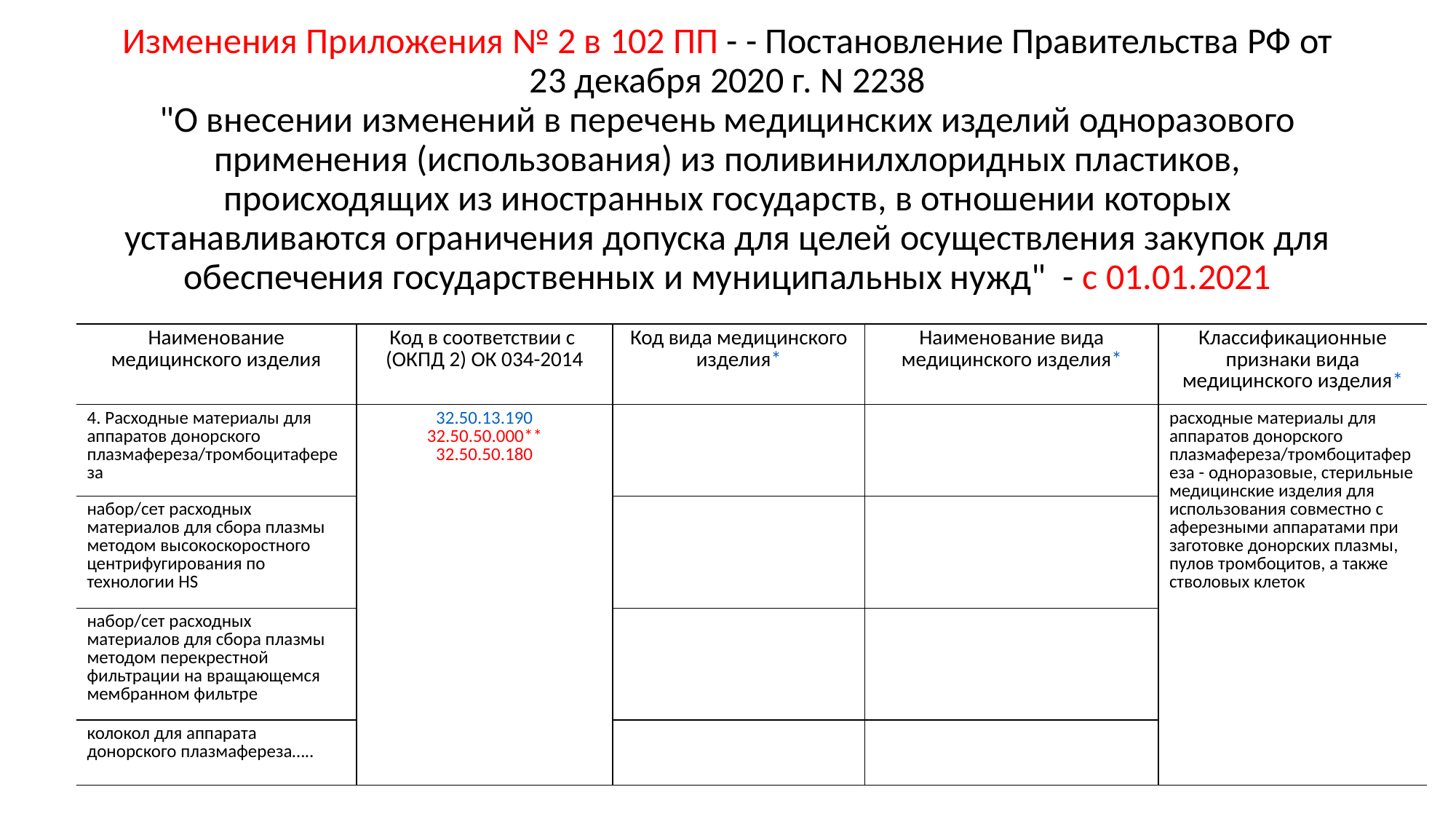

# Изменения Приложения № 2 в 102 ПП - - Постановление Правительства РФ от 23 декабря 2020 г. N 2238 "О внесении изменений в перечень медицинских изделий одноразового применения (использования) из поливинилхлоридных пластиков, происходящих из иностранных государств, в отношении которых устанавливаются ограничения допуска для целей осуществления закупок для обеспечения государственных и муниципальных нужд"  - с 01.01.2021
| Наименование медицинского изделия | Код в соответствии с  (ОКПД 2) ОК 034-2014 | Код вида медицинского изделия\* | Наименование вида медицинского изделия\* | Классификационные признаки вида медицинского изделия\* |
| --- | --- | --- | --- | --- |
| 4. Расходные материалы для аппаратов донорского плазмафереза/тромбоцитафереза | 32.50.13.190 32.50.50.000\*\* 32.50.50.180 |  |  | расходные материалы для аппаратов донорского плазмафереза/тромбоцитафереза - одноразовые, стерильные медицинские изделия для использования совместно с аферезными аппаратами при заготовке донорских плазмы, пулов тромбоцитов, а также стволовых клеток |
| набор/сет расходных материалов для сбора плазмы методом высокоскоростного центрифугирования по технологии HS |  |  |  |  |
| набор/сет расходных материалов для сбора плазмы методом перекрестной фильтрации на вращающемся мембранном фильтре |  |  |  |  |
| колокол для аппарата донорского плазмафереза….. |  |  |  |  |